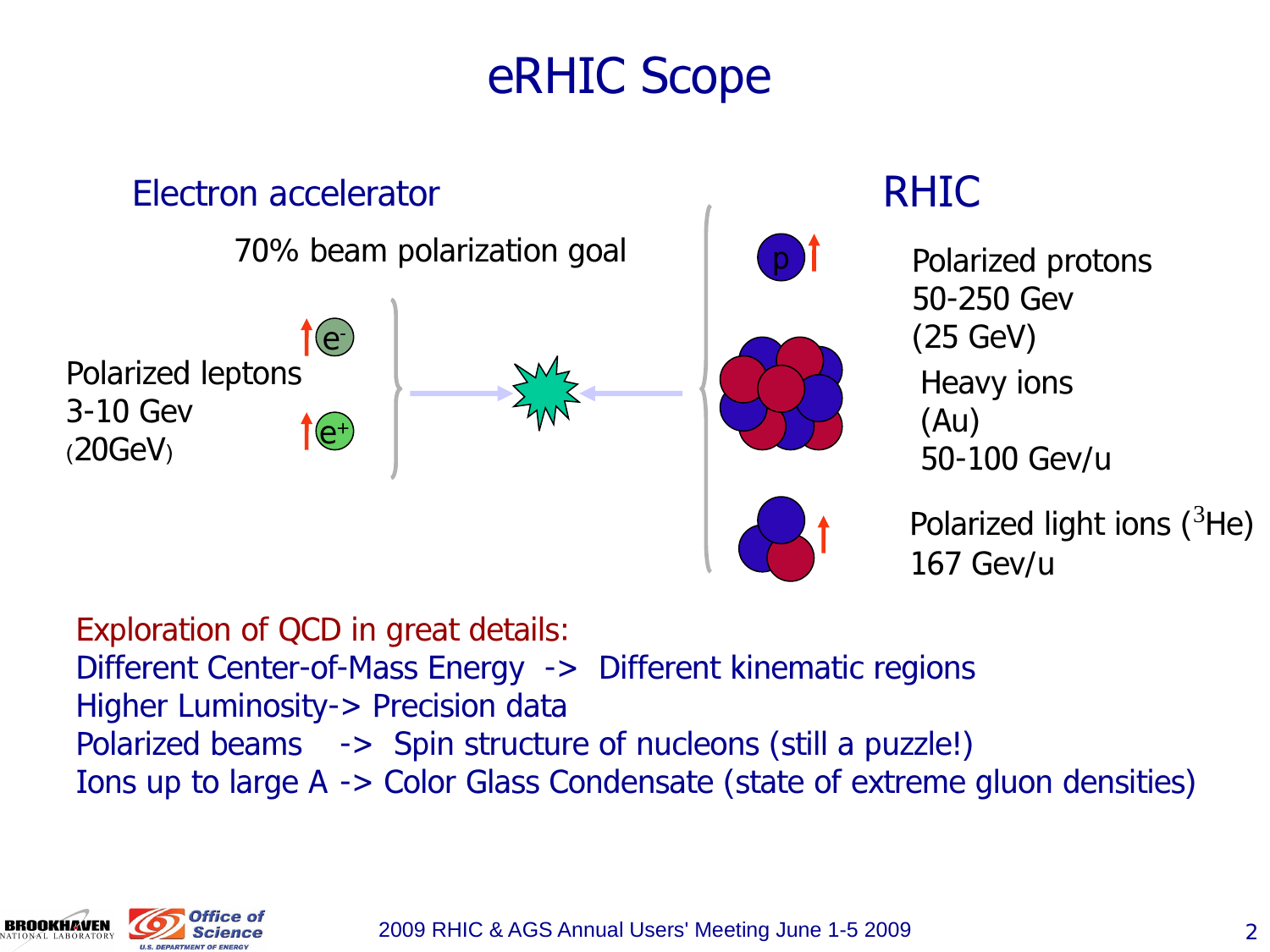

# eRHIC Scope
RHIC
Electron accelerator

p

e-
e+

70% beam polarization goal
Polarized protons
50-250 Gev
(25 GeV)
Polarized leptons
3-10 Gev
(20GeV)
Heavy ions (Au)
50-100 Gev/u
Polarized light ions (3He)
167 Gev/u
Exploration of QCD in great details:
Different Center-of-Mass Energy  ->  Different kinematic regions
Higher Luminosity-> Precision data
Polarized beams  	 ->  Spin structure of nucleons (still a puzzle!)
Ions up to large A	 -> Color Glass Condensate (state of extreme gluon densities)

2009 RHIC & AGS Annual Users' Meeting June 1-5 2009
2